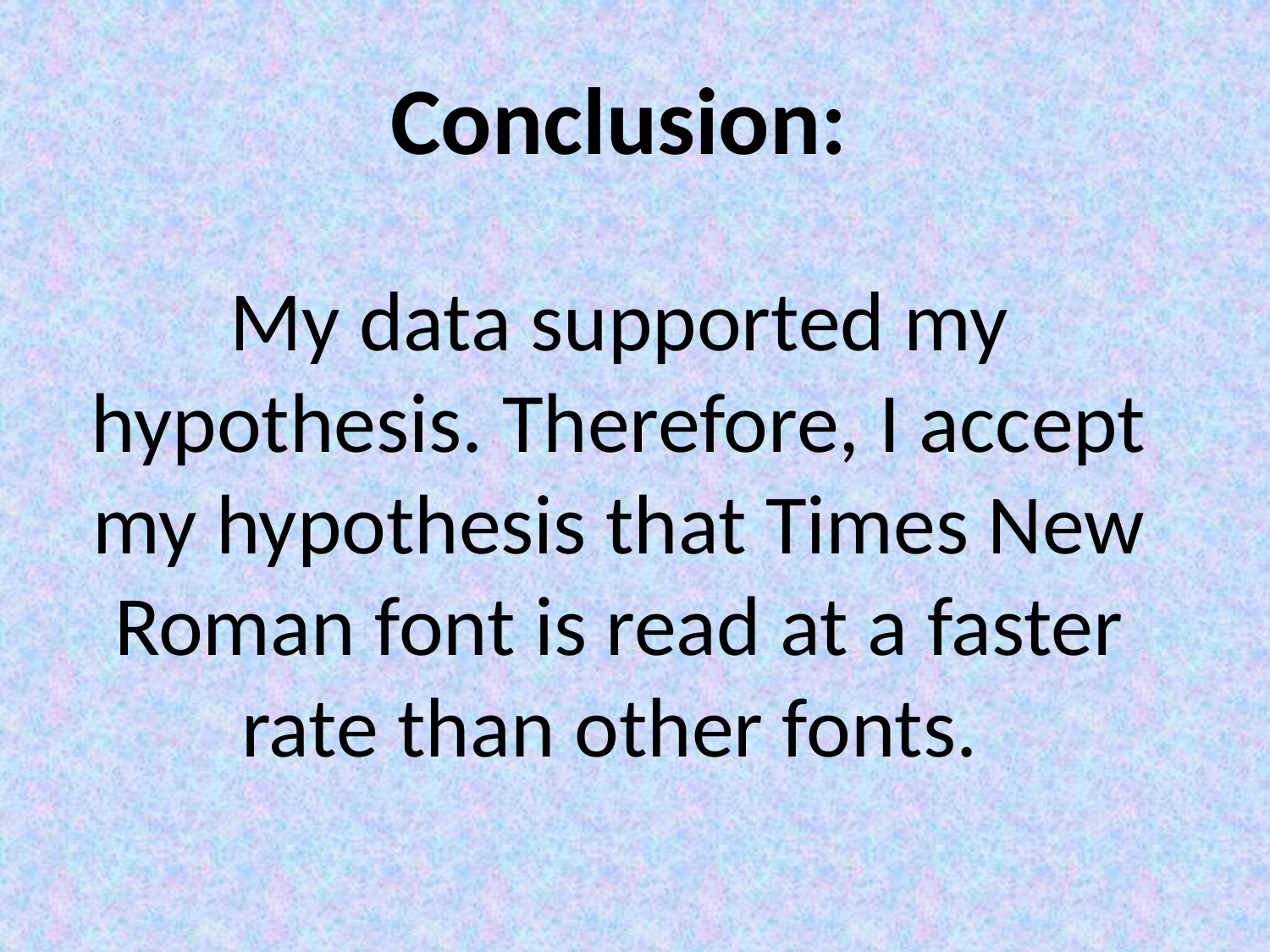

Conclusion:

My data supported my hypothesis. Therefore, I accept my hypothesis that Times New Roman font is read at a faster rate than other fonts.